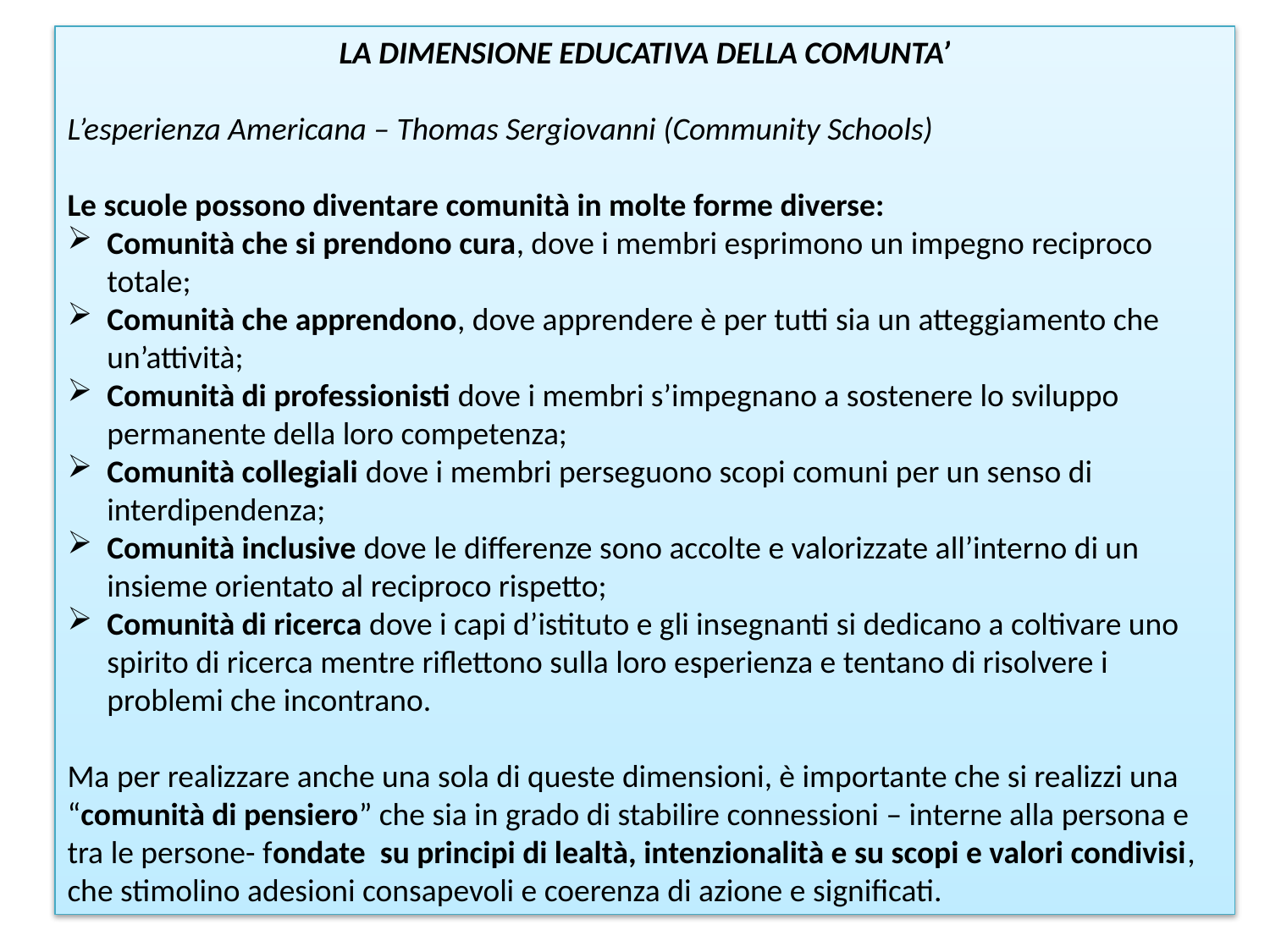

LA DIMENSIONE EDUCATIVA DELLA COMUNTA’

L’esperienza Americana – Thomas Sergiovanni (Community Schools)

Le scuole possono diventare comunità in molte forme diverse:
Comunità che si prendono cura, dove i membri esprimono un impegno reciproco totale;
Comunità che apprendono, dove apprendere è per tutti sia un atteggiamento che un’attività;
Comunità di professionisti dove i membri s’impegnano a sostenere lo sviluppo permanente della loro competenza;
Comunità collegiali dove i membri perseguono scopi comuni per un senso di interdipendenza;
Comunità inclusive dove le differenze sono accolte e valorizzate all’interno di un insieme orientato al reciproco rispetto;
Comunità di ricerca dove i capi d’istituto e gli insegnanti si dedicano a coltivare uno spirito di ricerca mentre riflettono sulla loro esperienza e tentano di risolvere i problemi che incontrano.

Ma per realizzare anche una sola di queste dimensioni, è importante che si realizzi una “comunità di pensiero” che sia in grado di stabilire connessioni – interne alla persona e tra le persone- fondate  su principi di lealtà, intenzionalità e su scopi e valori condivisi, che stimolino adesioni consapevoli e coerenza di azione e significati.